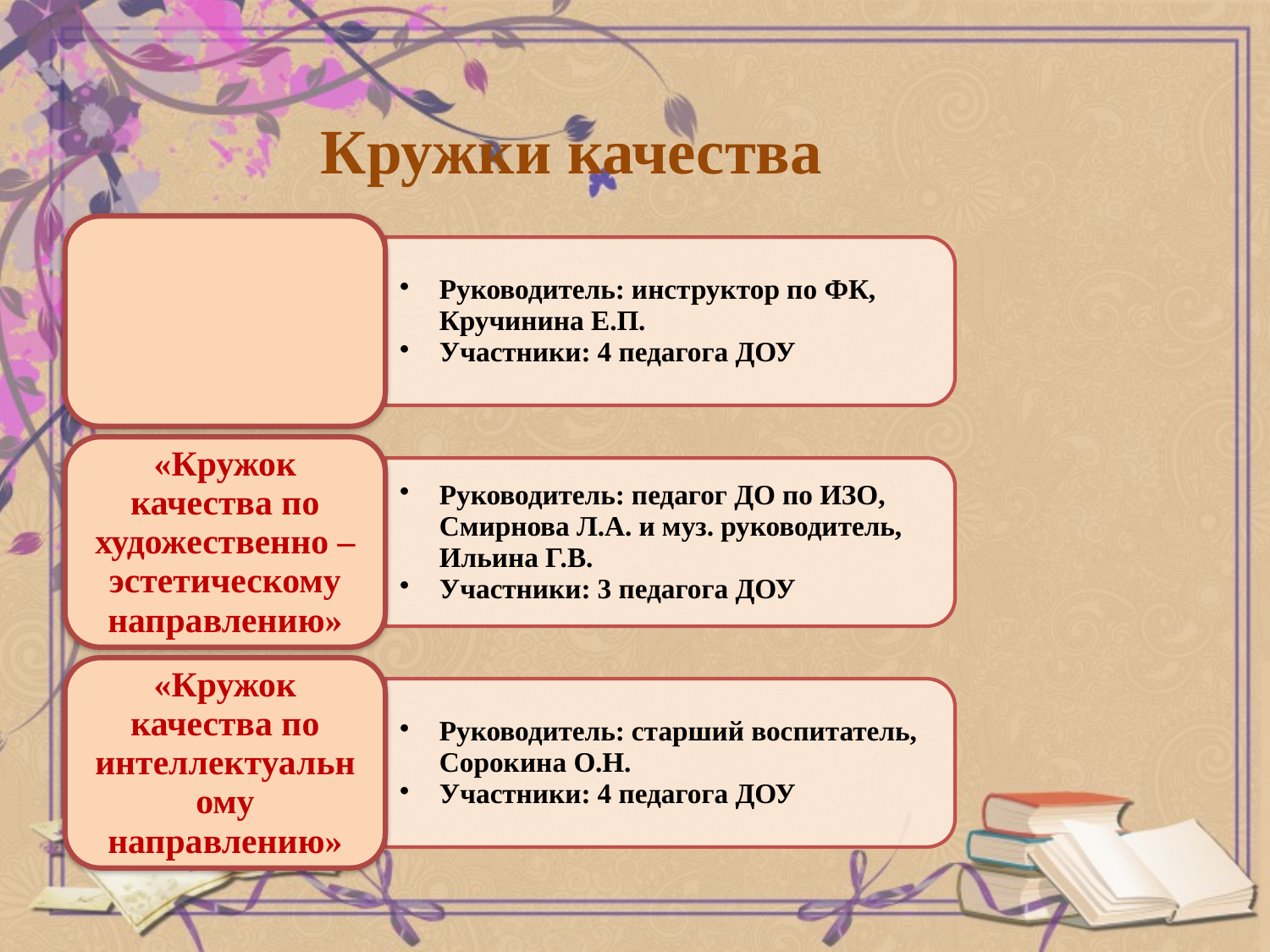

# Кружки качества
Участники: 4 педагога ДОУ
«Кружок качества по художественно – эстетическому направлению»
Руководитель: педагог ДО по ИЗО, Смирнова Л.А. и муз. руководитель, Ильина Г.В.
Участники: 3 педагога ДОУ
«Кружок качества по интеллектуальному направлению»
Руководитель: старший воспитатель, Сорокина О.Н.
Участники: 4 педагога ДОУ
Руководитель: инструктор по ФК, Кручинина Е.П.